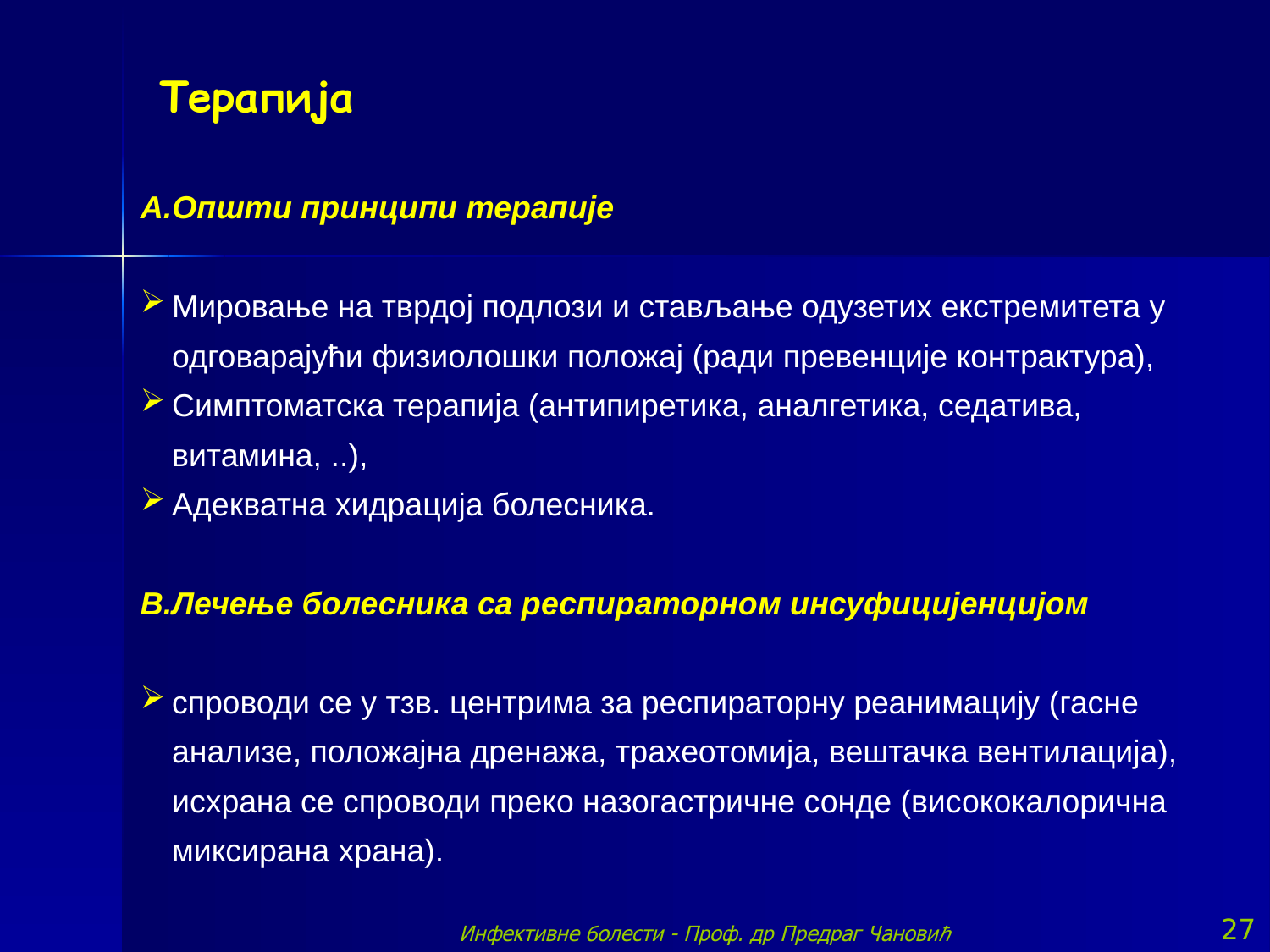

Терапија
Општи принципи терапије

Мировање на тврдој подлози и стављање одузетих екстремитета у
одговарајући физиолошки положај (ради превенције контрактура),
Симптоматска терапија (антипиретика, аналгетика, седатива,
витамина, ..),
Адекватна хидрација болесника.

Лечење болесника са респираторном инсуфицијенцијом

спроводи се у тзв. центрима за респираторну реанимацију (гасне анализе, положајна дренажа, трахеотомија, вештачка вентилација), исхрана се спроводи преко назогастричне сонде (висококалорична
миксирана храна).
Инфективне болести - Проф. др Предраг Чановић
27